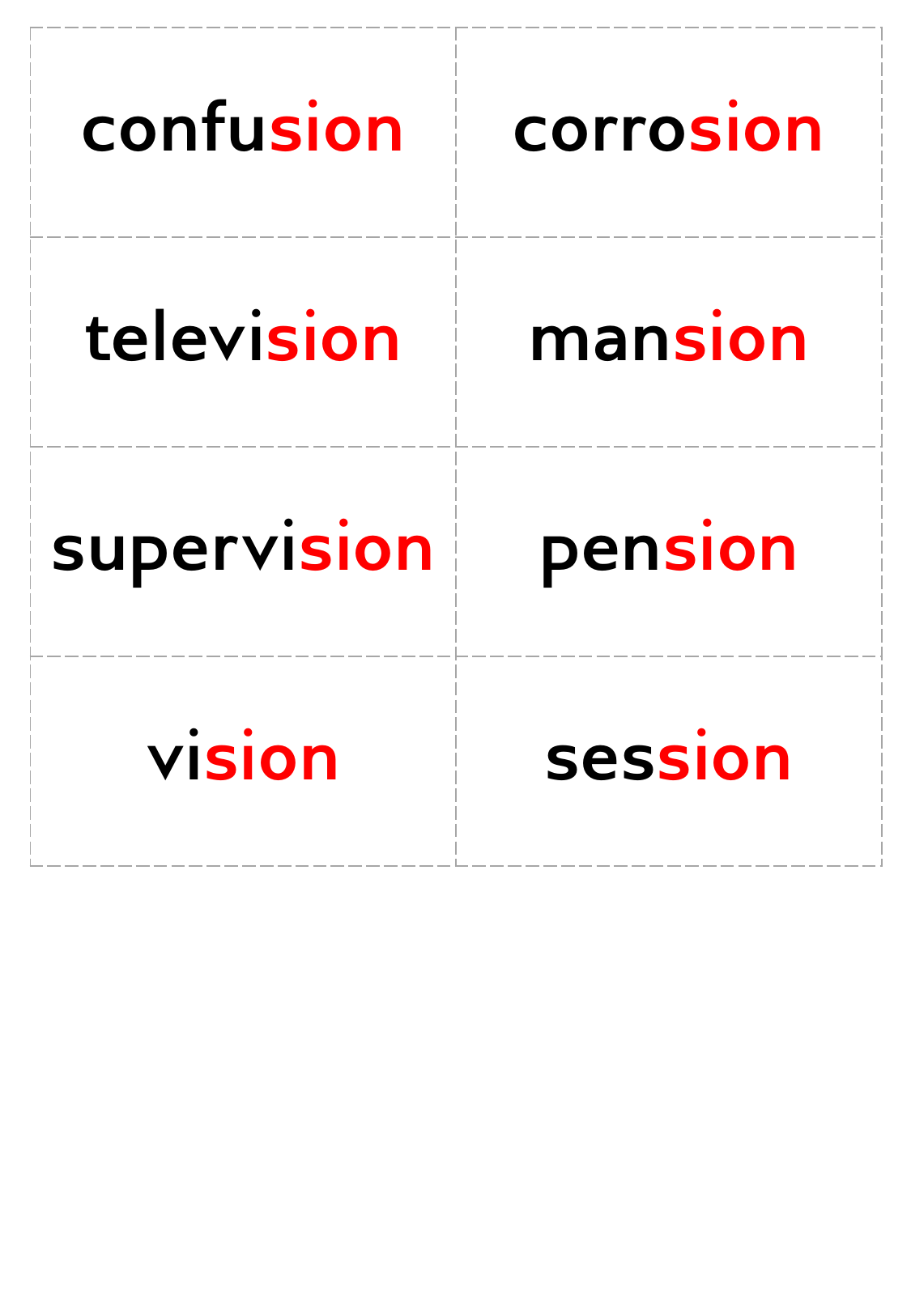

| confusion | corrosion |
| --- | --- |
| television | mansion |
| supervision | pension |
| vision | session |